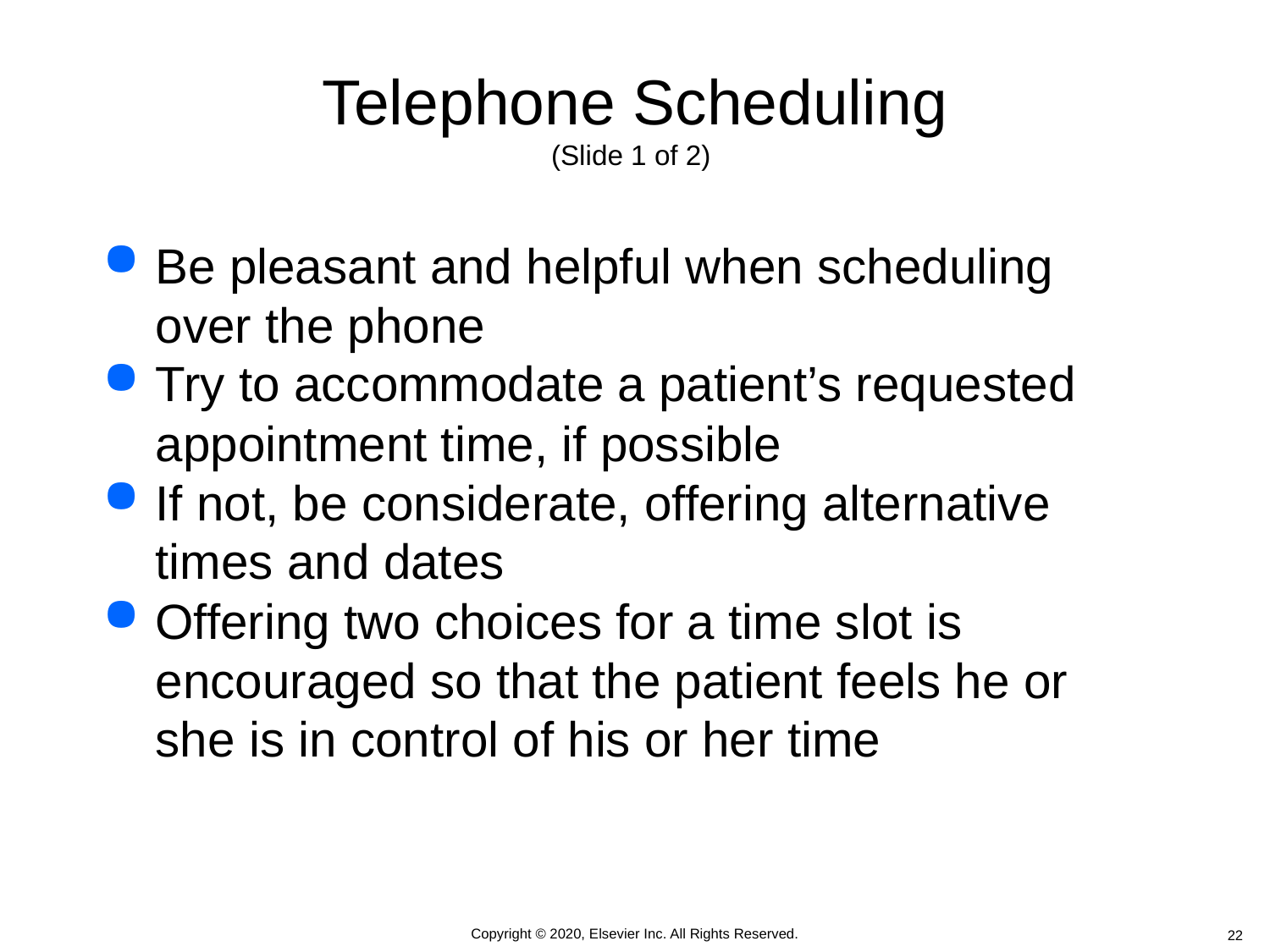

# Telephone Scheduling (Slide 1 of 2)
Be pleasant and helpful when scheduling over the phone
Try to accommodate a patient’s requested appointment time, if possible
If not, be considerate, offering alternative times and dates
Offering two choices for a time slot is encouraged so that the patient feels he or she is in control of his or her time

 22